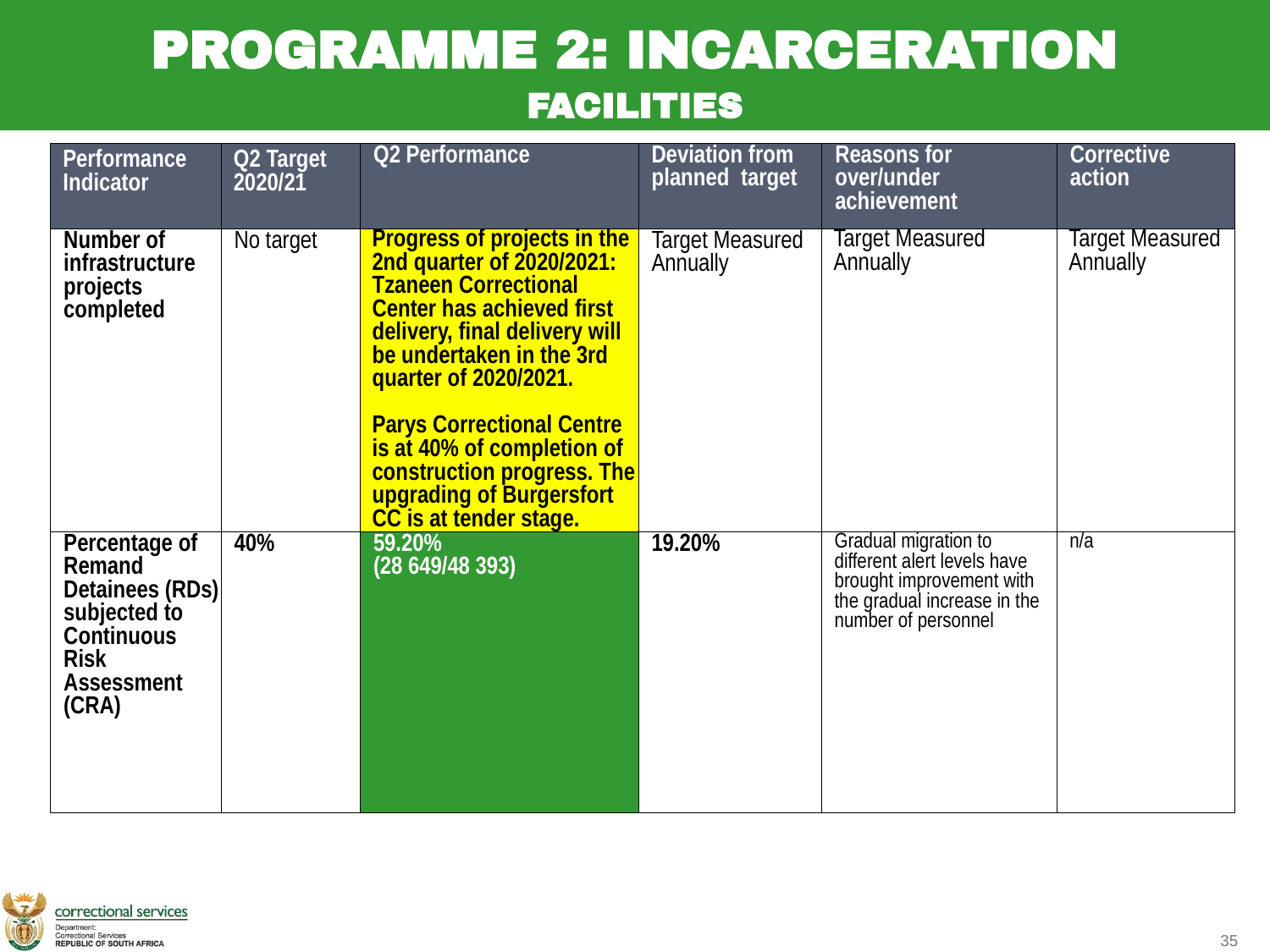

PROGRAMME 2: INCARCERATION
FACILITIES
| Performance Indicator | Q2 Target 2020/21 | Q2 Performance | Deviation from planned target | Reasons for over/under achievement | Corrective action |
| --- | --- | --- | --- | --- | --- |
| Number of infrastructure projects completed | No target | Progress of projects in the 2nd quarter of 2020/2021: Tzaneen Correctional Center has achieved first delivery, final delivery will be undertaken in the 3rd quarter of 2020/2021. Parys Correctional Centre is at 40% of completion of construction progress. The upgrading of Burgersfort CC is at tender stage. | Target Measured Annually | Target Measured Annually | Target Measured Annually |
| Percentage of Remand Detainees (RDs) subjected to Continuous Risk Assessment (CRA) | 40% | 59.20% (28 649/48 393) | 19.20% | Gradual migration to different alert levels have brought improvement with the gradual increase in the number of personnel | n/a |